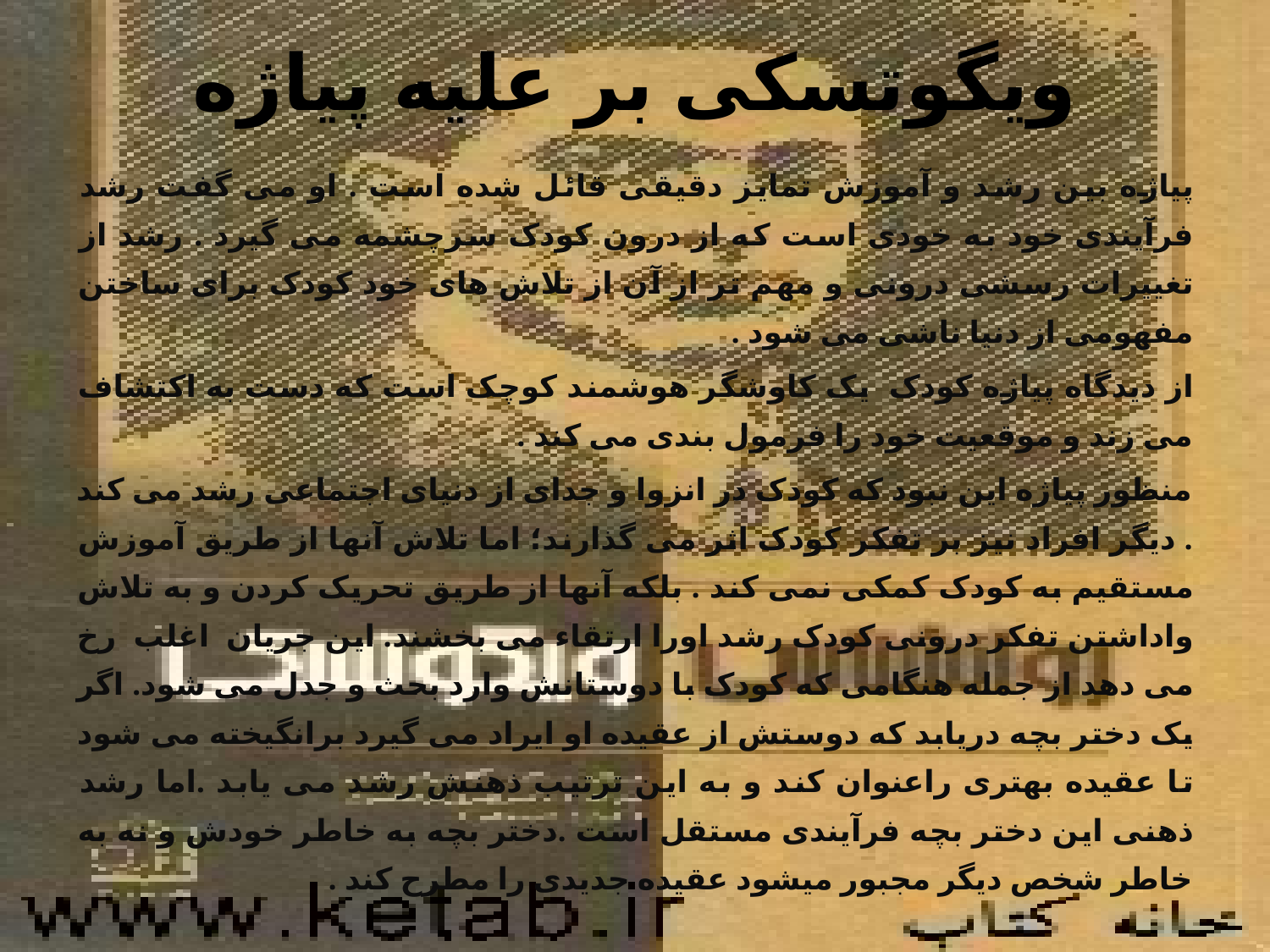

# ویگوتسکی بر علیه پیاژه
پیاژه بین رشد و آموزش تمایز دقیقی قائل شده است . او می گفت رشد فرآیندی خود به خودی است که از درون کودک سرچشمه می گیرد . رشد از تغییرات رسشی درونی و مهم تر از آن از تلاش های خود کودک برای ساختن مفهومی از دنیا ناشی می شود .
از دیدگاه پیاژه کودک  یک کاوشگر هوشمند کوچک است که دست به اکتشاف می زند و موقعیت خود را فرمول بندی می کند .
منظور پیاژه این نبود که کودک در انزوا و جدای از دنیای اجتماعی رشد می کند . دیگر افراد نیز بر تفکر کودک اثر می گذارند؛ اما تلاش آنها از طریق آموزش مستقیم به کودک کمکی نمی کند . بلکه آنها از طریق تحریک کردن و به تلاش واداشتن تفکر درونی کودک رشد اورا ارتقاء می بخشند. این جریان  اغلب  رخ می دهد از جمله هنگامی که کودک با دوستانش وارد بحث و جدل می شود. اگر یک دختر بچه دریابد که دوستش از عقیده او ایراد می گیرد برانگیخته می شود تا عقیده بهتری راعنوان کند و به این ترتیب ذهنش رشد می یابد .اما رشد ذهنی این دختر بچه فرآیندی مستقل است .دختر بچه به خاطر خودش و نه به خاطر شخص دیگر مجبور میشود عقیده جدیدی را مطرح کند .